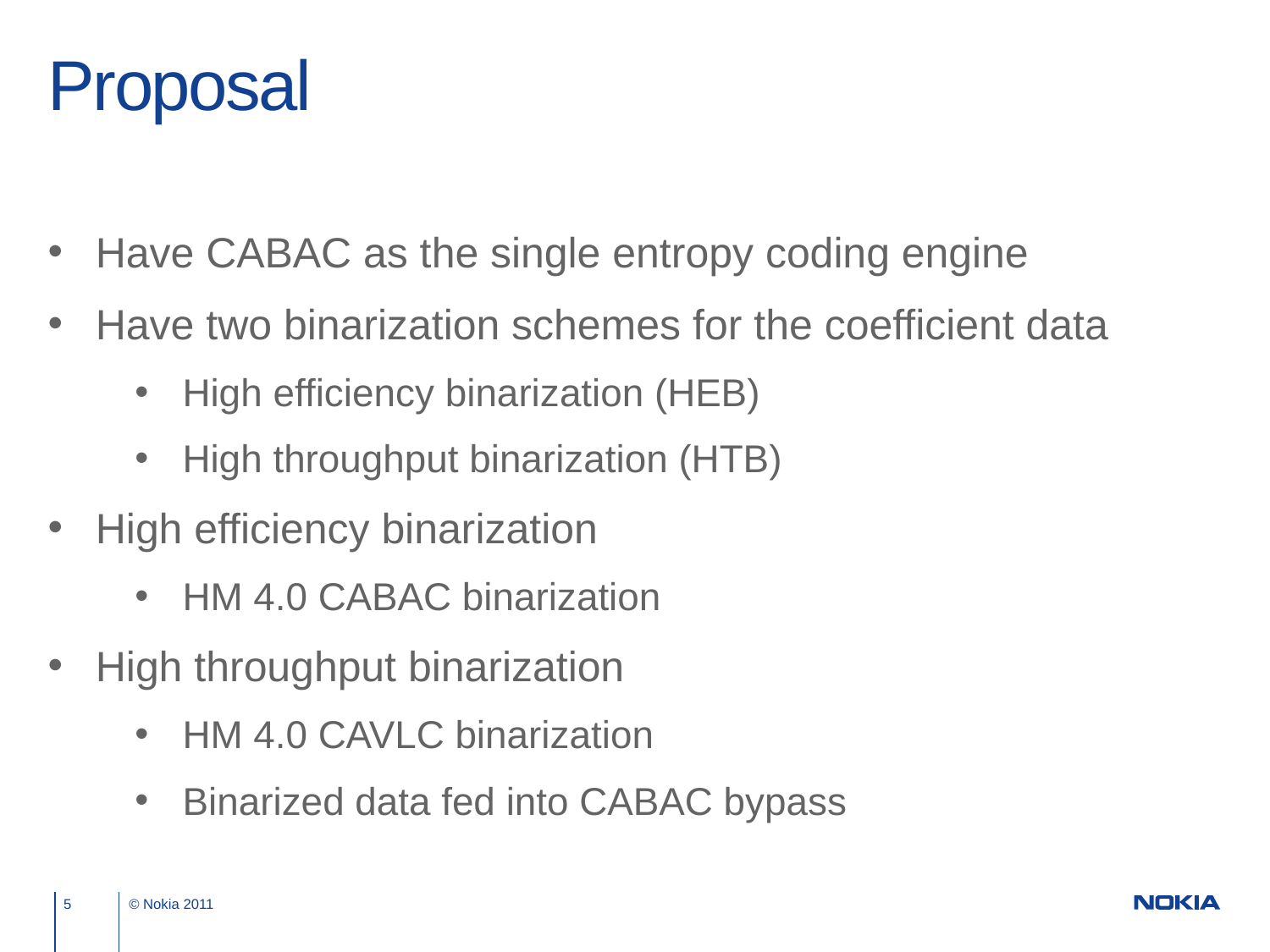

# Proposal
Have CABAC as the single entropy coding engine
Have two binarization schemes for the coefficient data
High efficiency binarization (HEB)
High throughput binarization (HTB)
High efficiency binarization
HM 4.0 CABAC binarization
High throughput binarization
HM 4.0 CAVLC binarization
Binarized data fed into CABAC bypass
5
© Nokia 2011